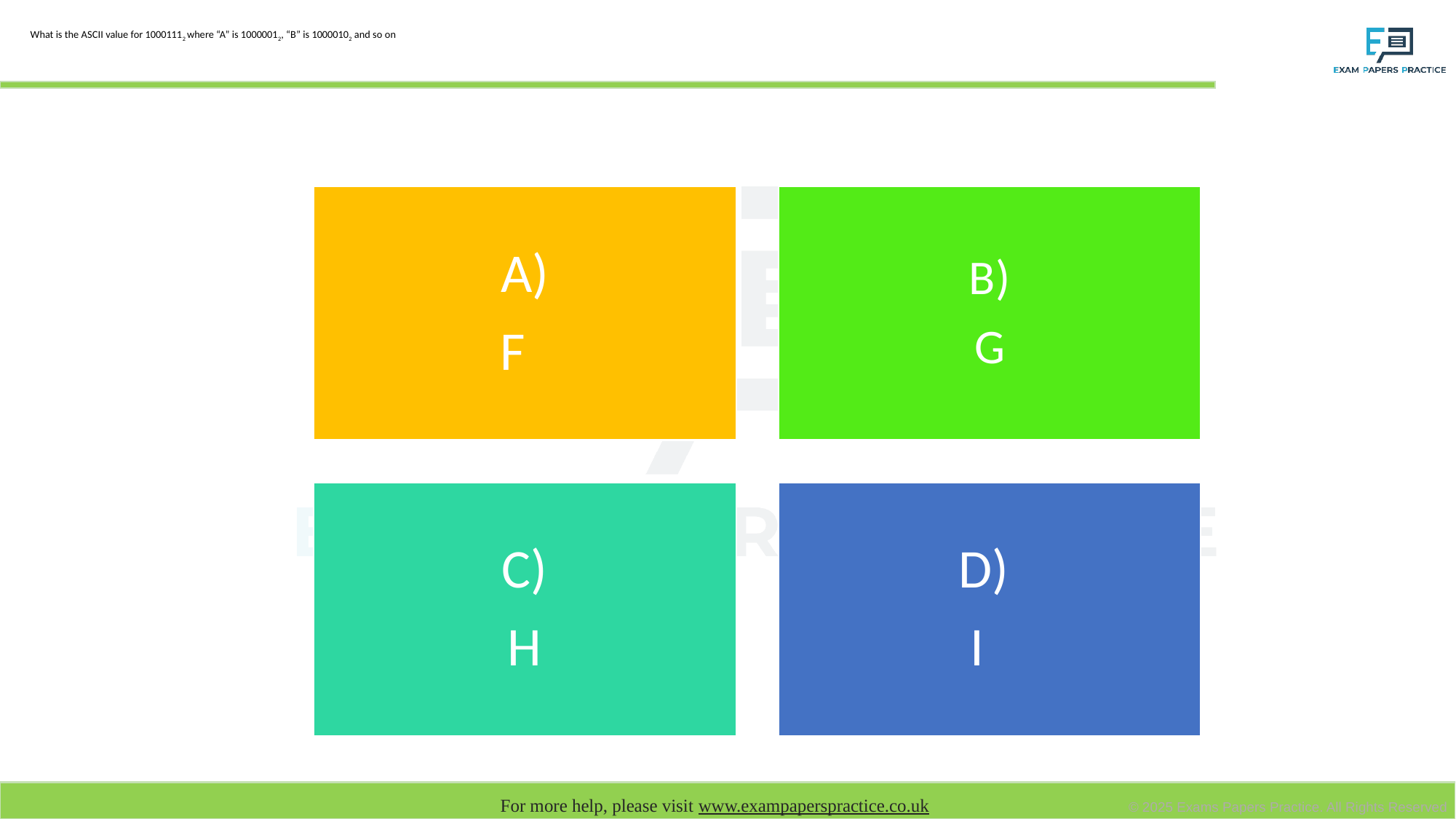

# What is the ASCII value for 10001112 where “A” is 10000012, “B” is 10000102 and so on
A)
F
B)
G
C)
H
D)
I